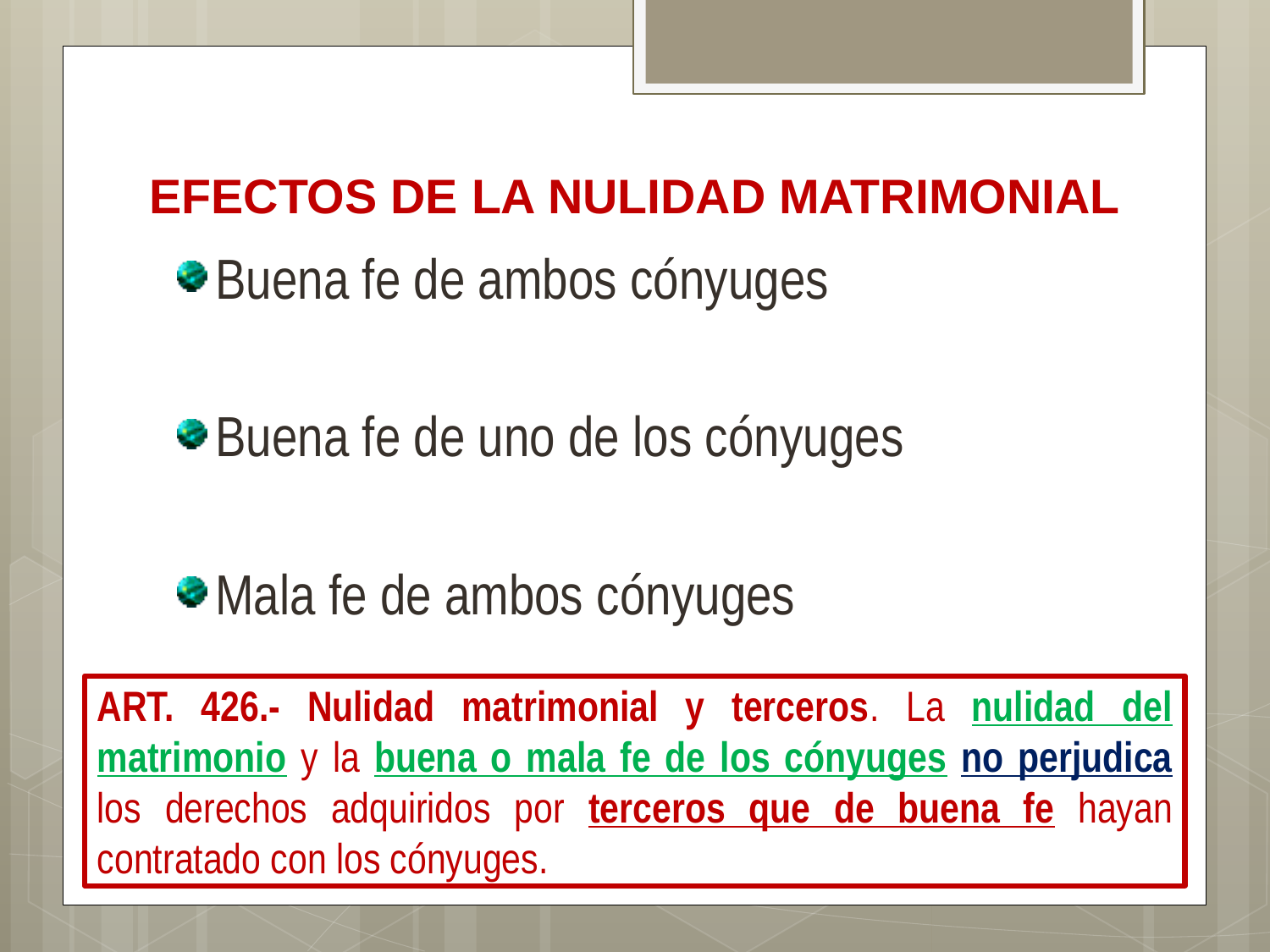

# EFECTOS DE LA NULIDAD MATRIMONIAL
Buena fe de ambos cónyuges

Buena fe de uno de los cónyuges

Mala fe de ambos cónyuges

ART. 426.- Nulidad matrimonial y terceros. La nulidad del matrimonio y la buena o mala fe de los cónyuges no perjudica los derechos adquiridos por terceros que de buena fe hayan contratado con los cónyuges.